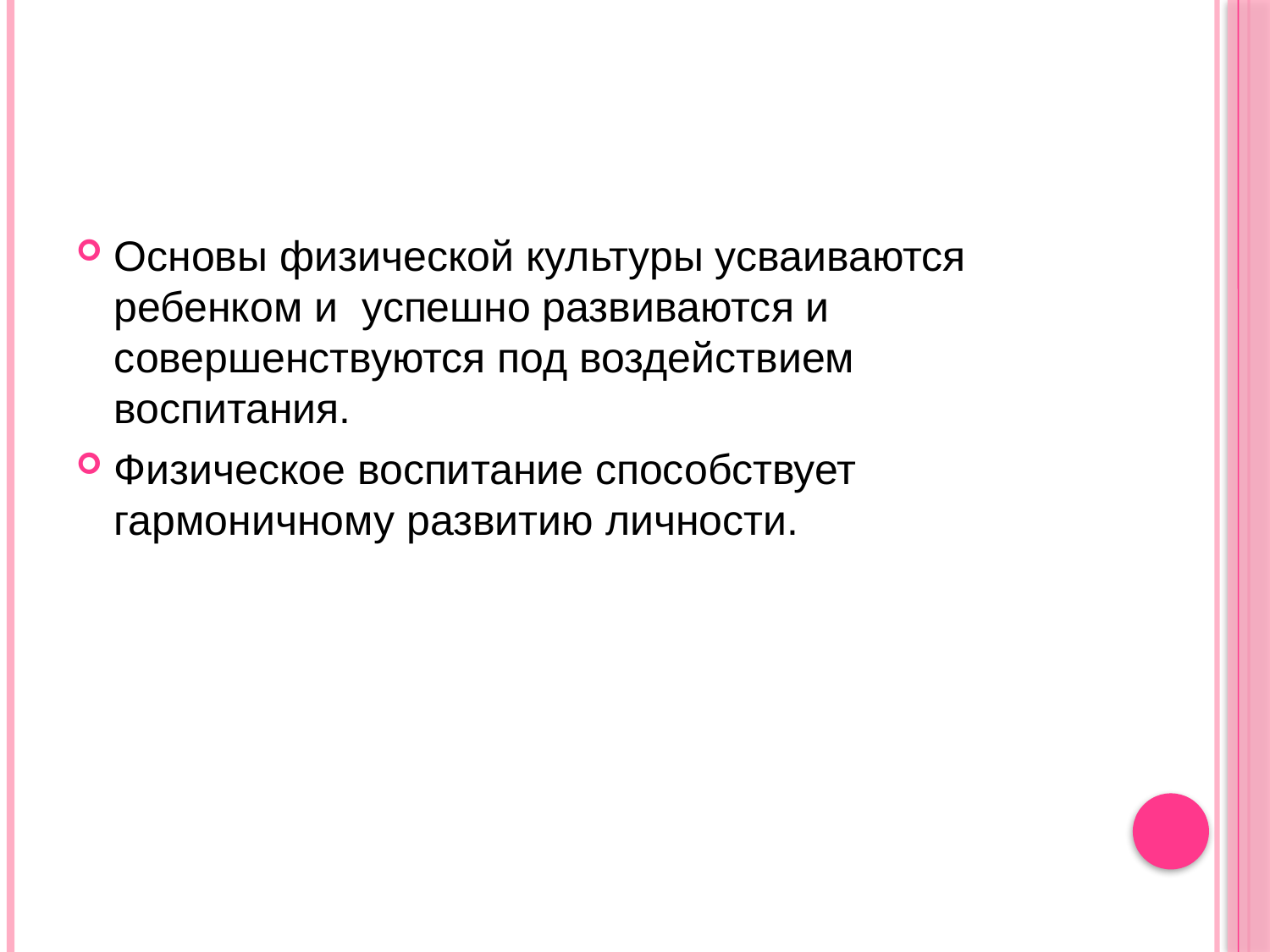

Основы физической культуры усваиваются ребенком и  успешно развиваются и совершенствуются под воздействием воспитания.
Физическое воспитание способствует гармоничному развитию личности.